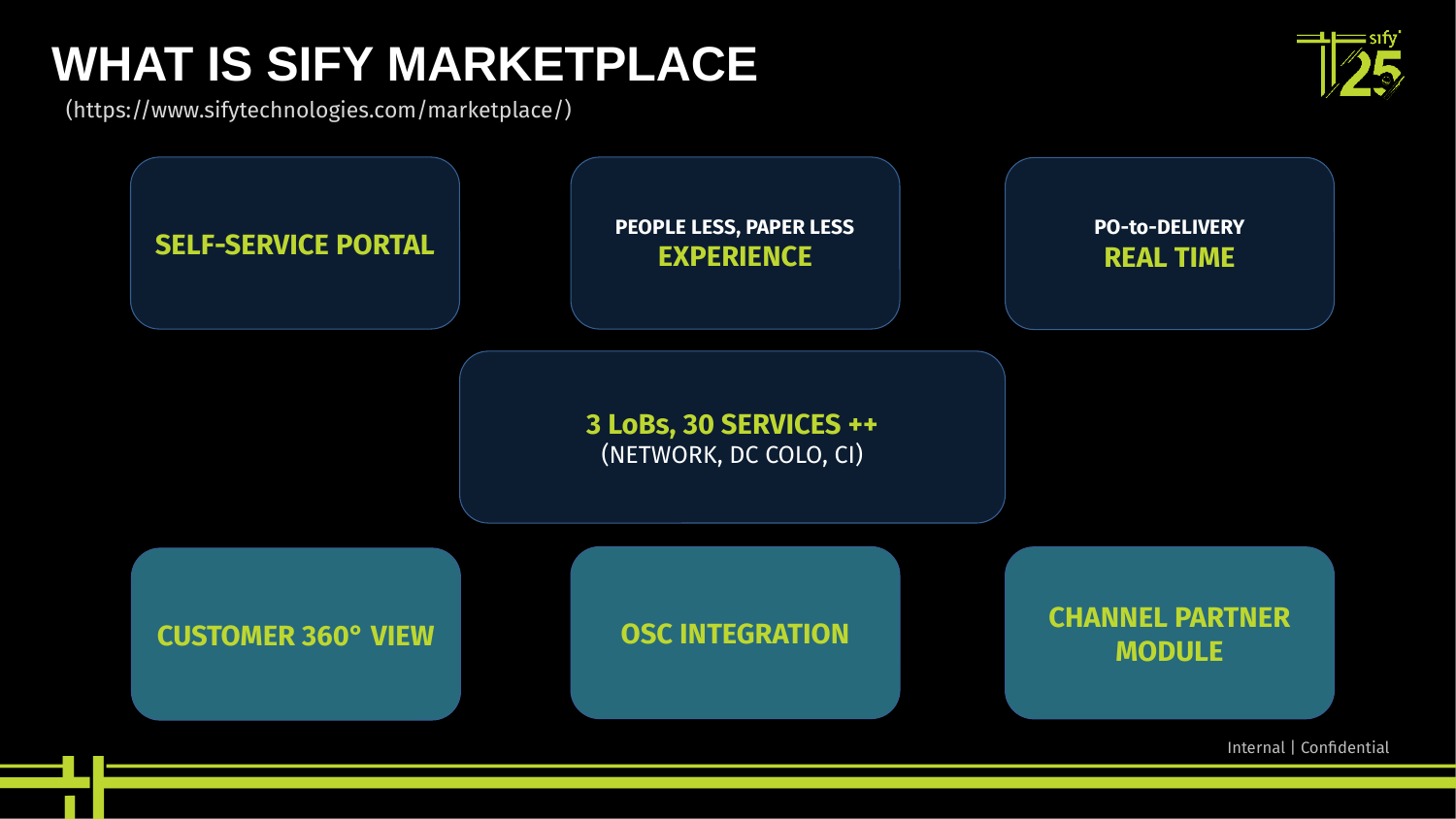

# WHAT IS SIFY MARKETPLACE
(https://www.sifytechnologies.com/marketplace/)
SELF-SERVICE PORTAL
PEOPLE LESS, PAPER LESS
EXPERIENCE
PO-to-DELIVERY
REAL TIME
3 LoBs, 30 SERVICES ++
(NETWORK, DC COLO, CI)
OSC INTEGRATION
CHANNEL PARTNER
MODULE
CUSTOMER 360° VIEW